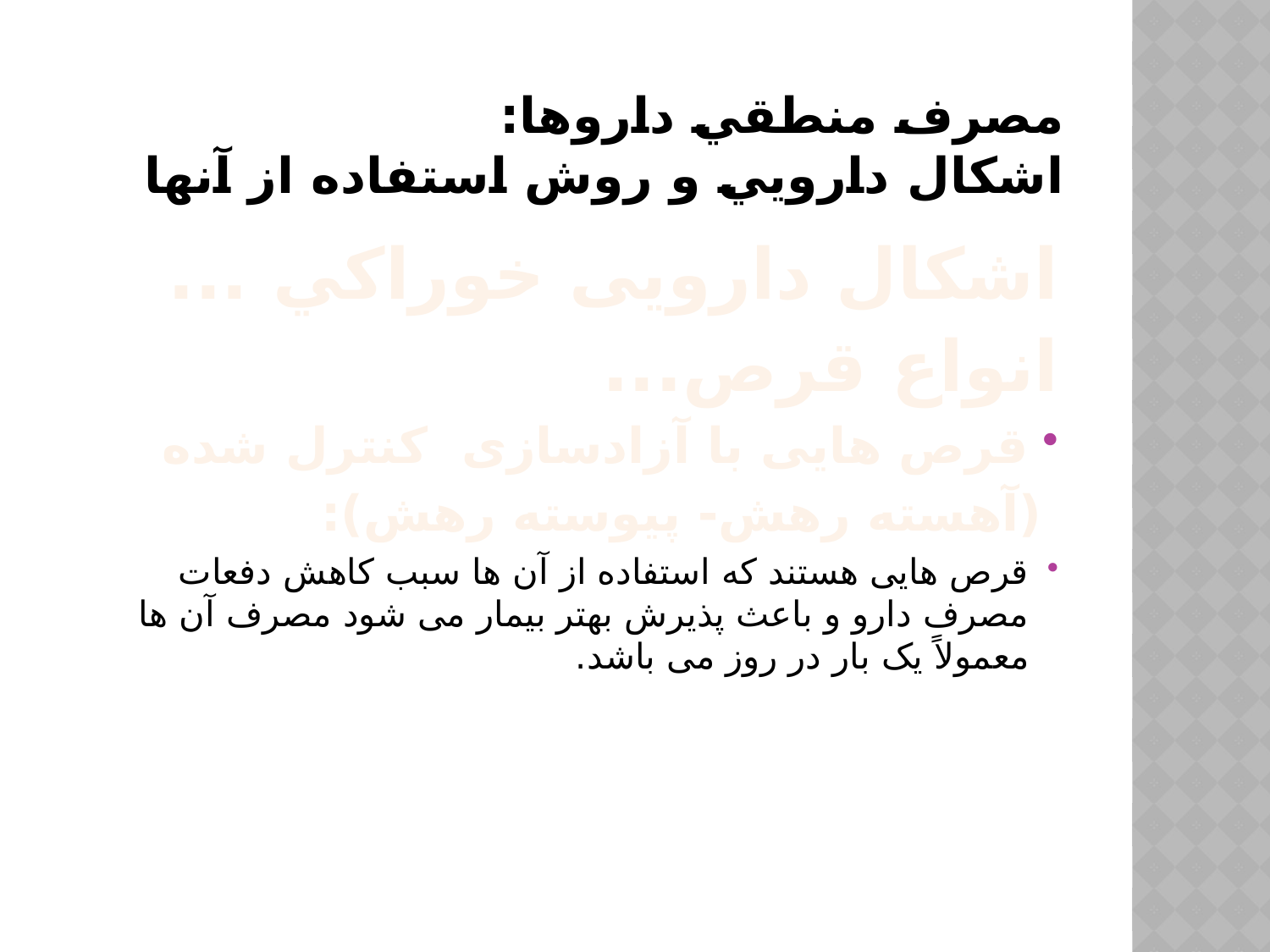

# مصرف منطقي داروها: اشكال دارويي و روش استفاده از آنها
اشکال دارویی خوراكي ...
انواع قرص...
قرص هایی با آزادسازی  کنترل شده
	 (آهسته رهش- پیوسته رهش):
قرص هایی هستند که استفاده از آن ها سبب کاهش دفعات مصرف دارو و باعث پذیرش بهتر بیمار می شود مصرف آن ها معمولاً یک بار در روز می باشد.